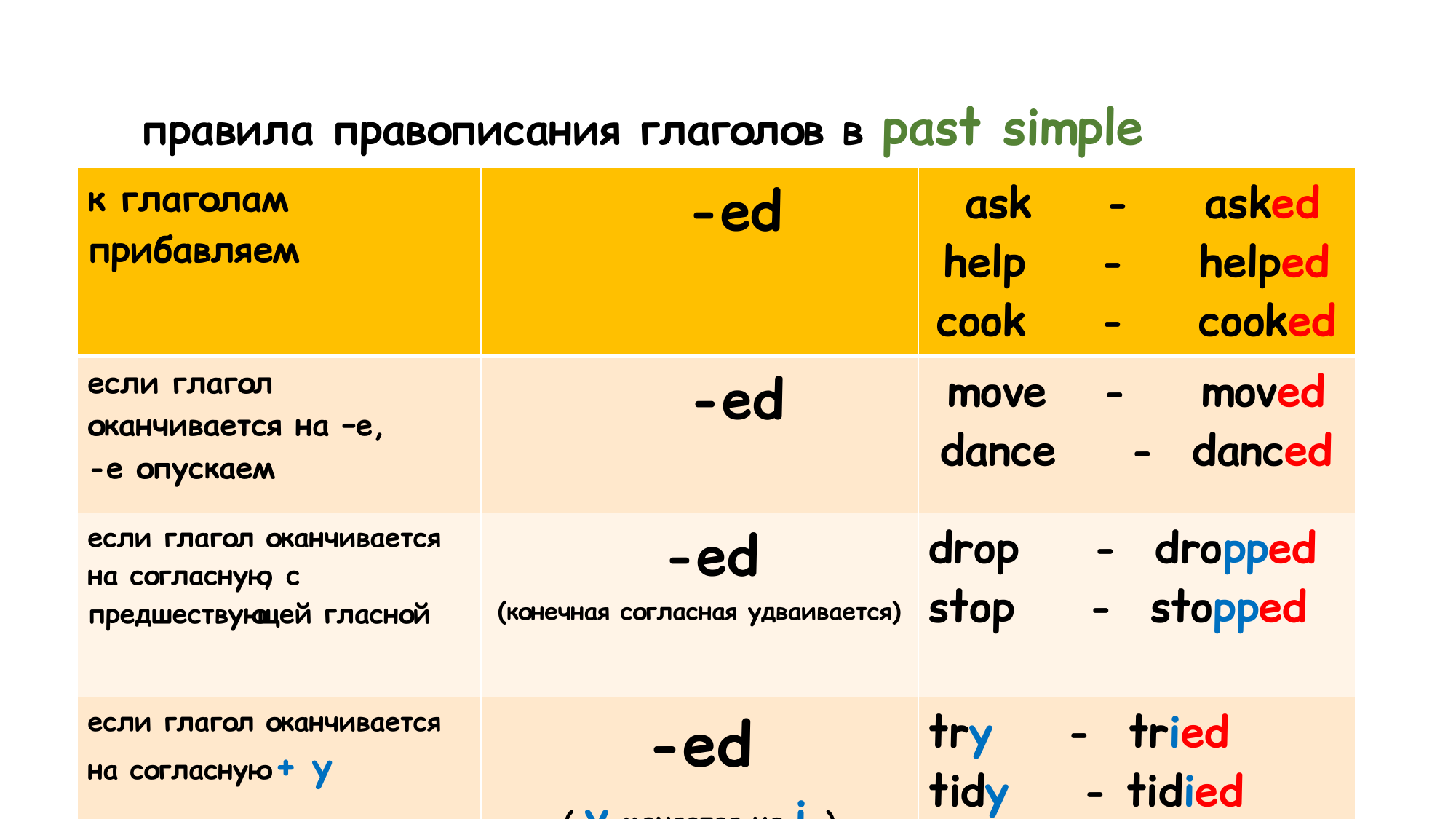

# правила правописания глаголов в past simple
| к глаголам прибавляем | -ed | ask - asked help - helped cook - cooked |
| --- | --- | --- |
| если глагол оканчивается на –e, -e опускаем | -ed | move - moved dance - danced |
| если глагол оканчивается на согласную, с предшествующей гласной | -ed (конечная согласная удваивается) | drop - dropped stop - stopped |
| если глагол оканчивается на согласную + y | -ed ( y меняется на i ) | try - tried tidy - tidied |